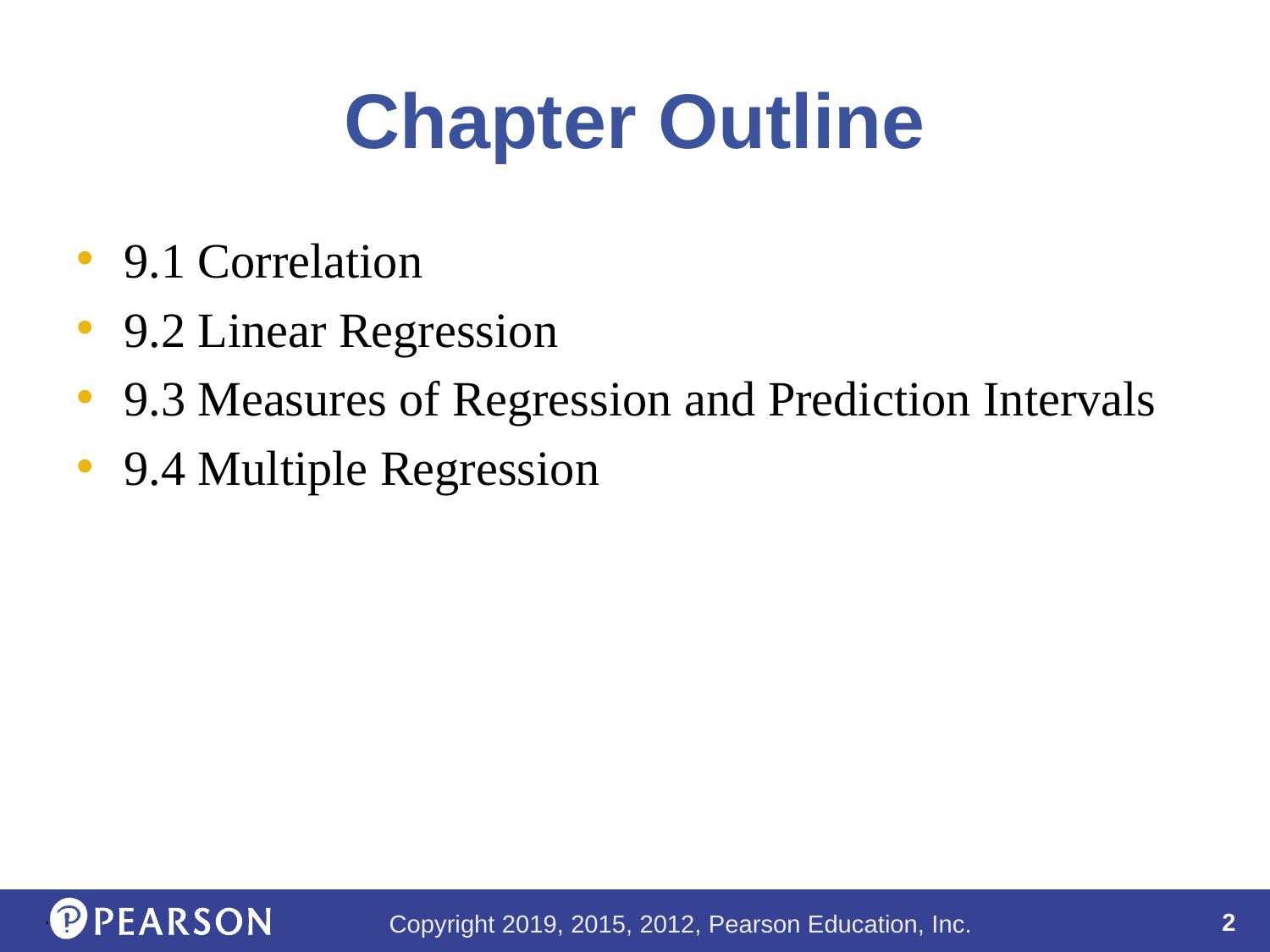

# Chapter Outline
9.1 Correlation
9.2 Linear Regression
9.3 Measures of Regression and Prediction Intervals
9.4 Multiple Regression
.